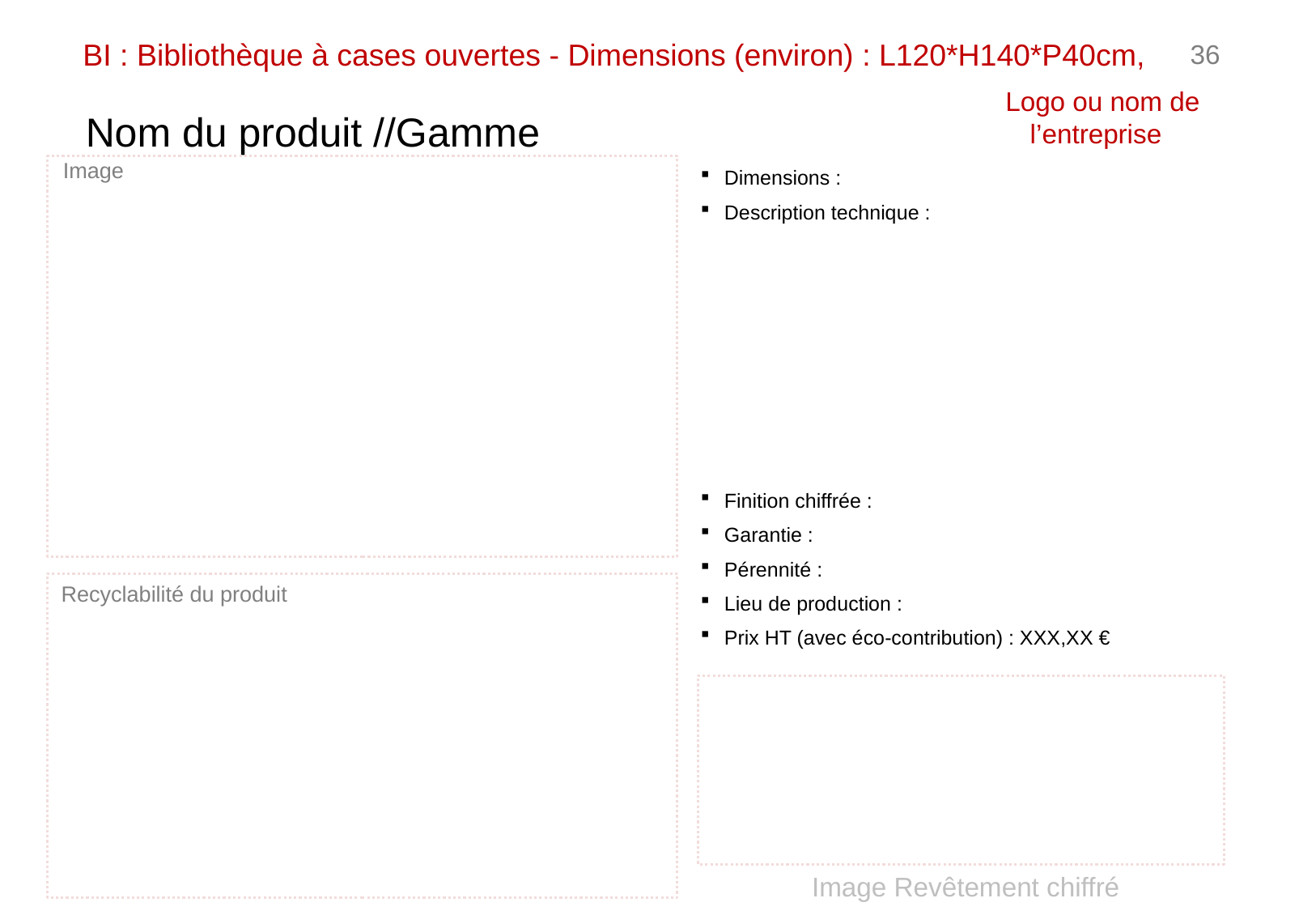

# BI : Bibliothèque à cases ouvertes - Dimensions (environ) : L120*H140*P40cm,
36
Logo ou nom de l’entreprise
Nom du produit //Gamme
Image

Dimensions :
Description technique :

Finition chiffrée :
Garantie :
Pérennité :
Lieu de production :
Prix HT (avec éco-contribution) : XXX,XX €
Recyclabilité du produit

Image Revêtement chiffré